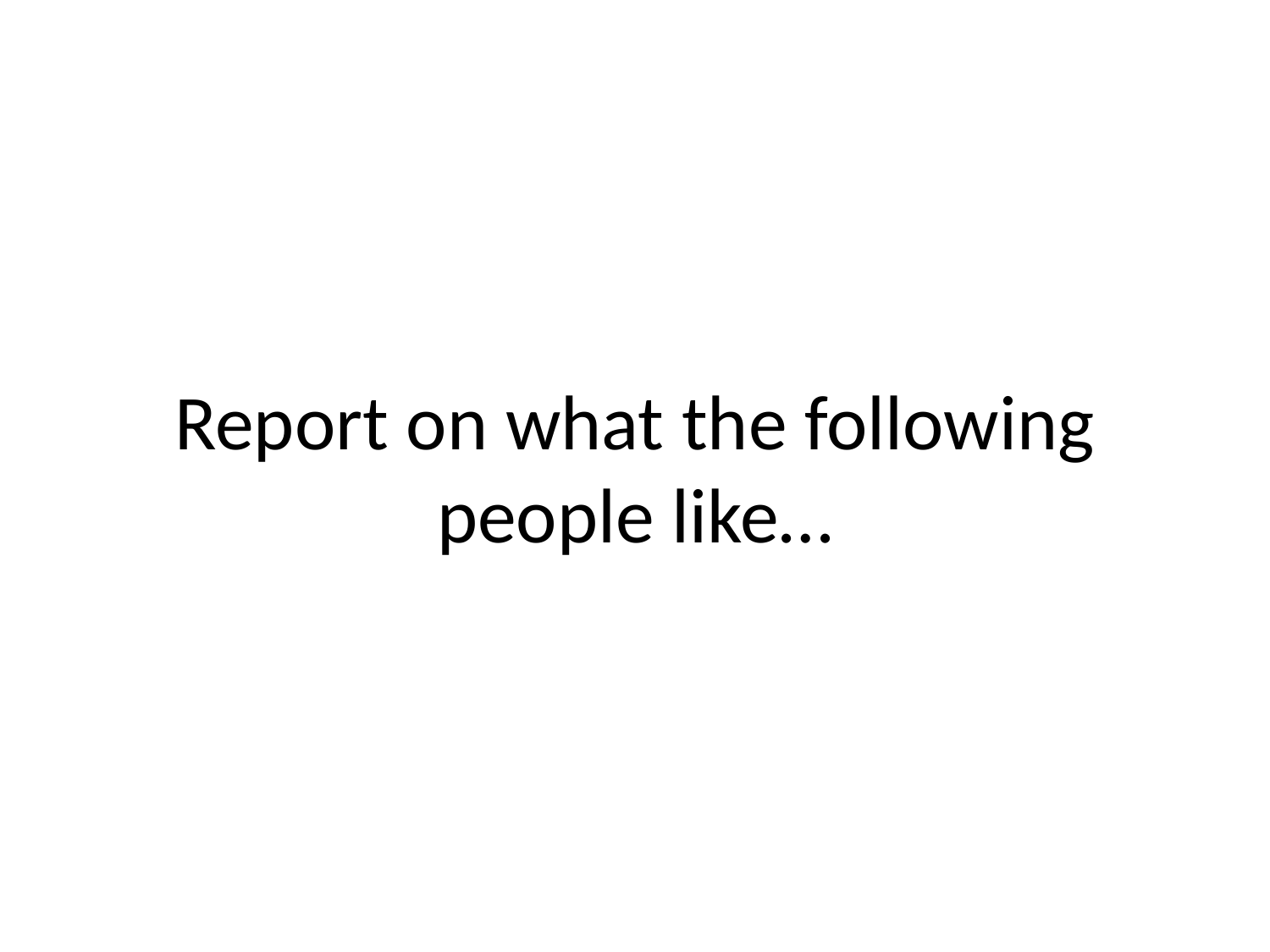

# Report on what the following people like…